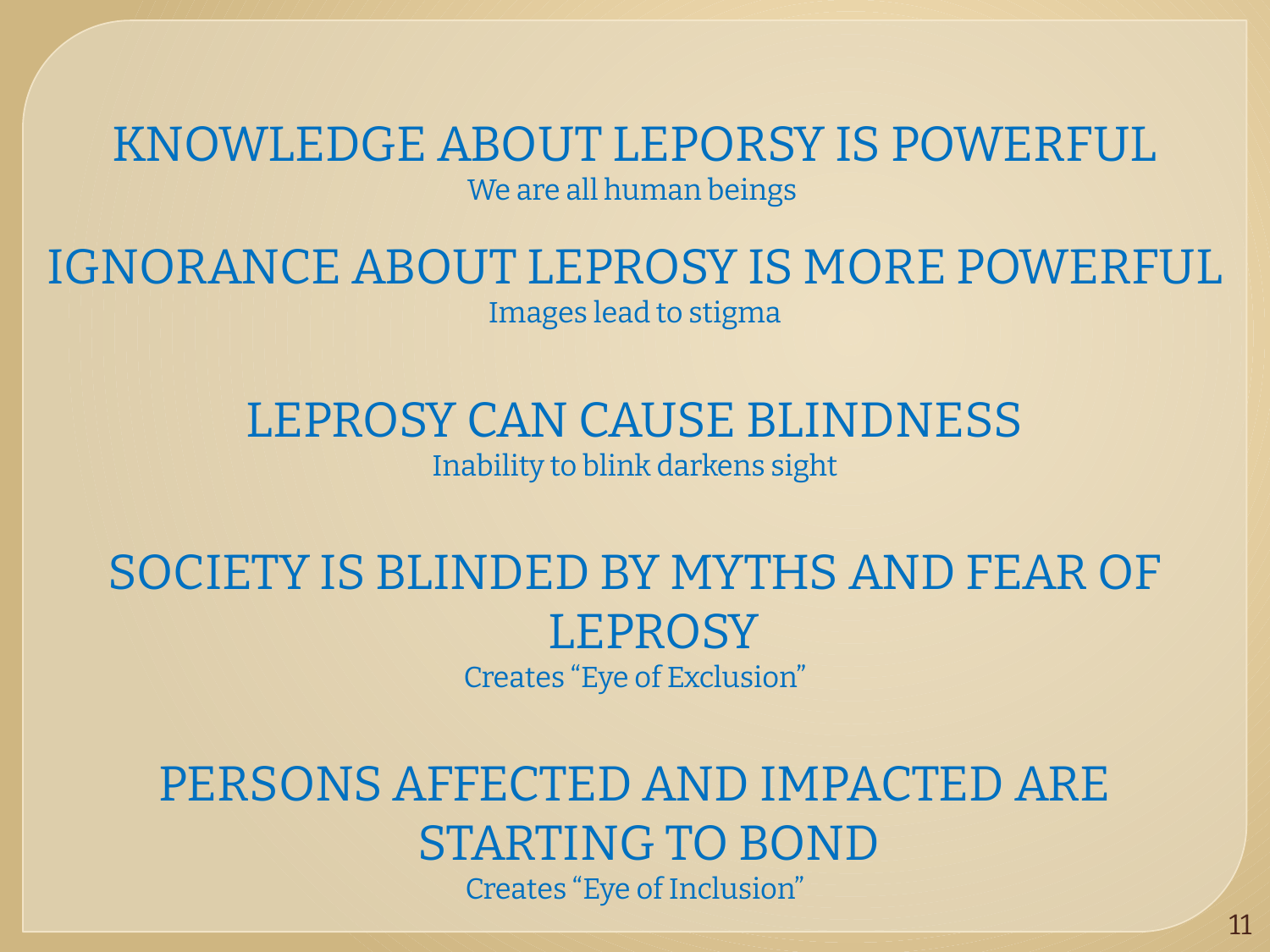

# KNOWLEDGE ABOUT LEPORSY IS POWERFUL
We are all human beings

IGNORANCE ABOUT LEPROSY IS MORE POWERFUL
Images lead to stigma

LEPROSY CAN CAUSE BLINDNESS
Inability to blink darkens sight

SOCIETY IS BLINDED BY MYTHS AND FEAR OF LEPROSY
Creates “Eye of Exclusion”

PERSONS AFFECTED AND IMPACTED ARE STARTING TO BOND
Creates “Eye of Inclusion”

11